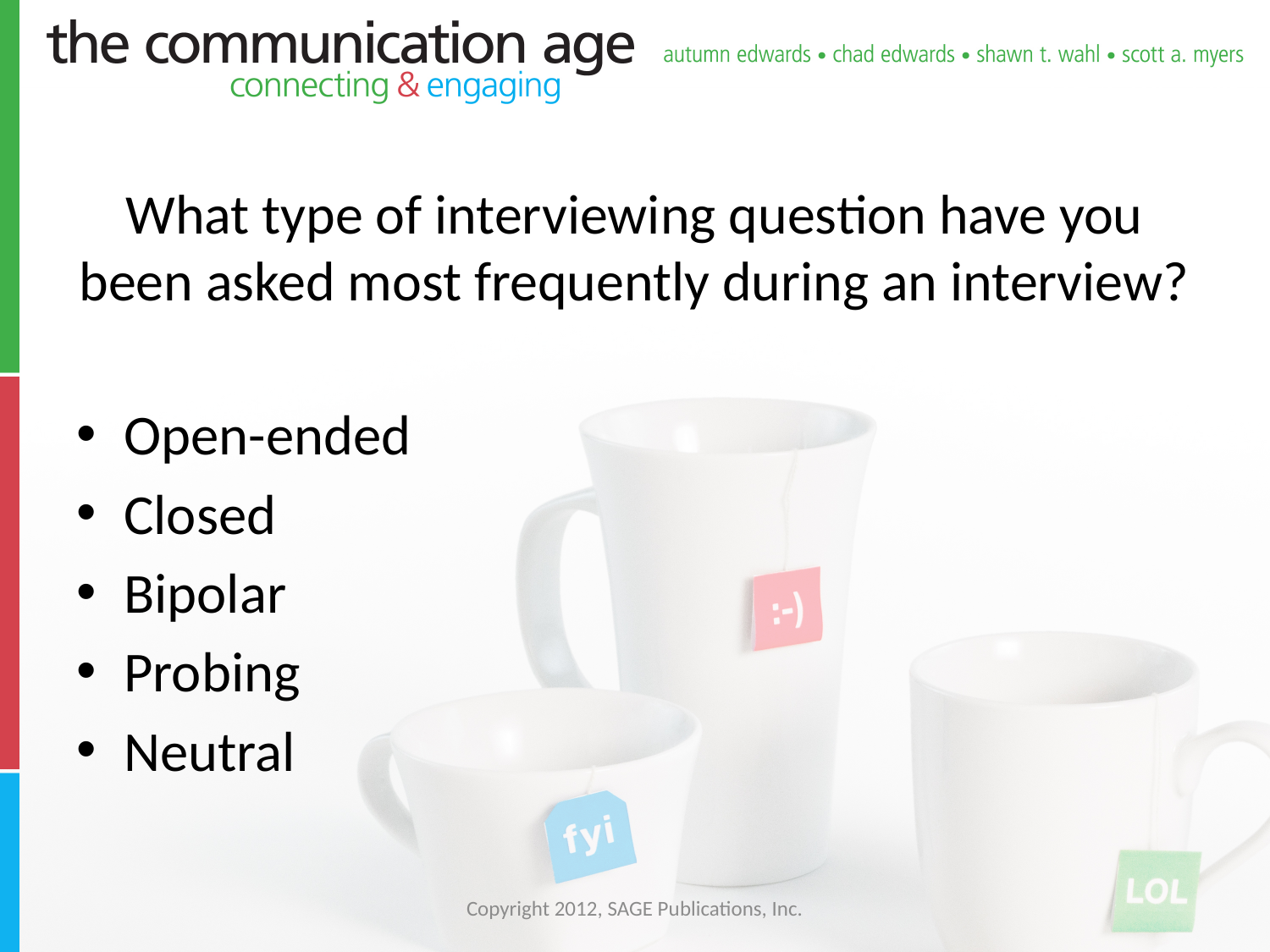

# What type of interviewing question have you been asked most frequently during an interview?
Open-ended
Closed
Bipolar
Probing
Neutral

Copyright 2012, SAGE Publications, Inc.